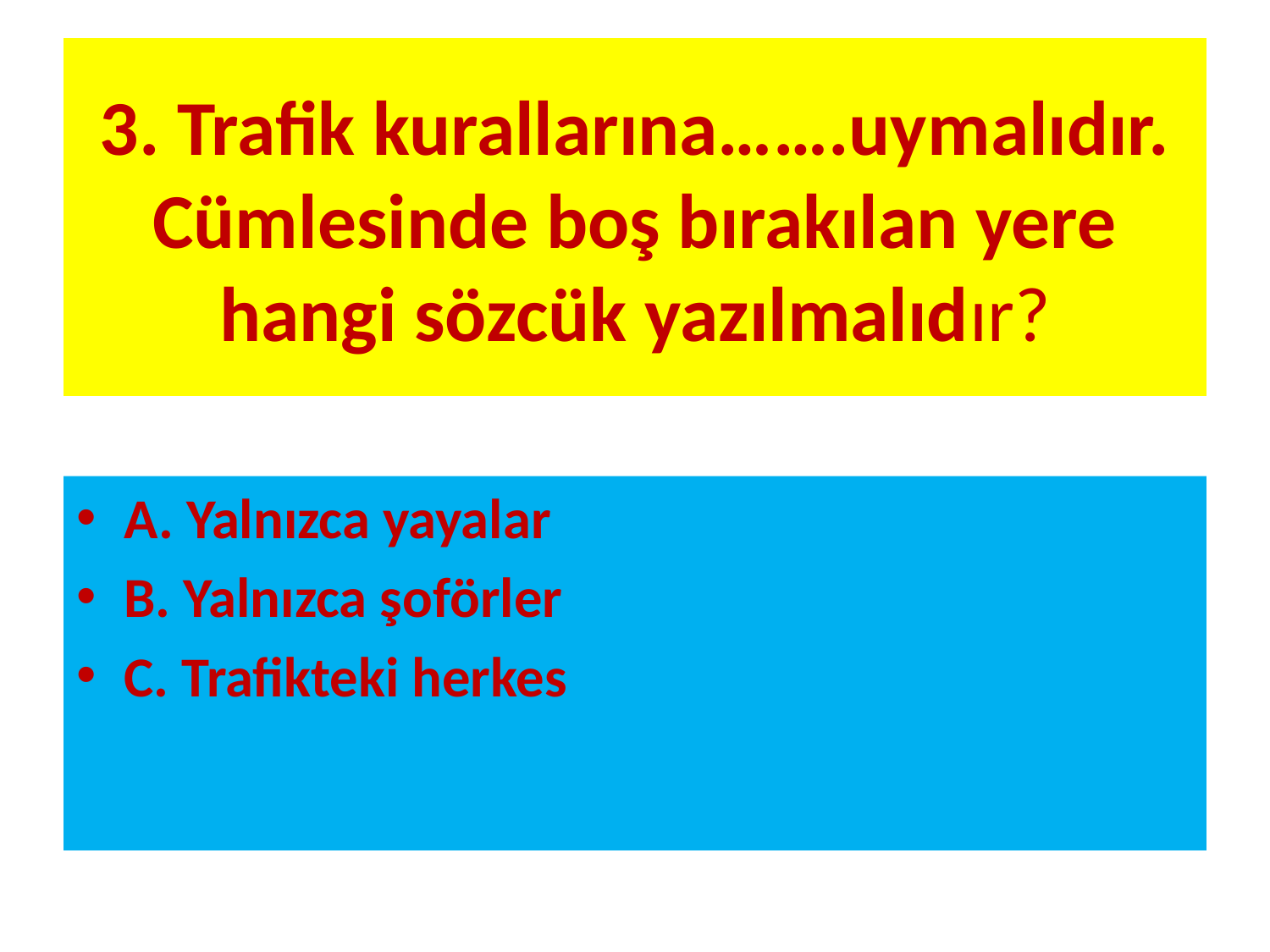

# 3. Trafik kurallarına…….uymalıdır. Cümlesinde boş bırakılan yere hangi sözcük yazılmalıdır?
A. Yalnızca yayalar
B. Yalnızca şoförler
C. Trafikteki herkes